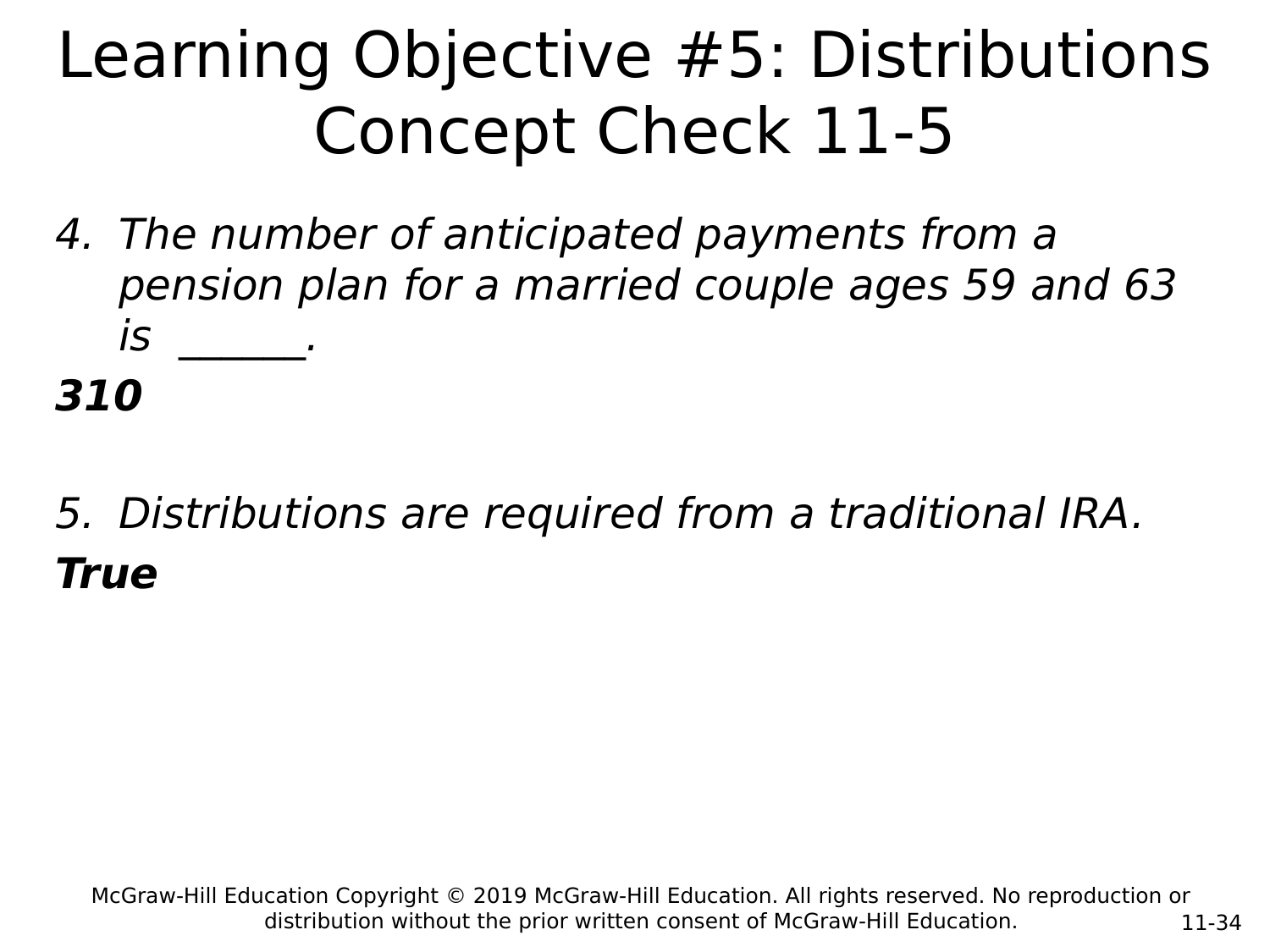

# Learning Objective #5: Distributions Concept Check 11-5
The number of anticipated payments from a pension plan for a married couple ages 59 and 63 is  ______.
310

Distributions are required from a traditional IRA.
True
McGraw-Hill Education Copyright © 2019 McGraw-Hill Education. All rights reserved. No reproduction or distribution without the prior written consent of McGraw-Hill Education.
11-34